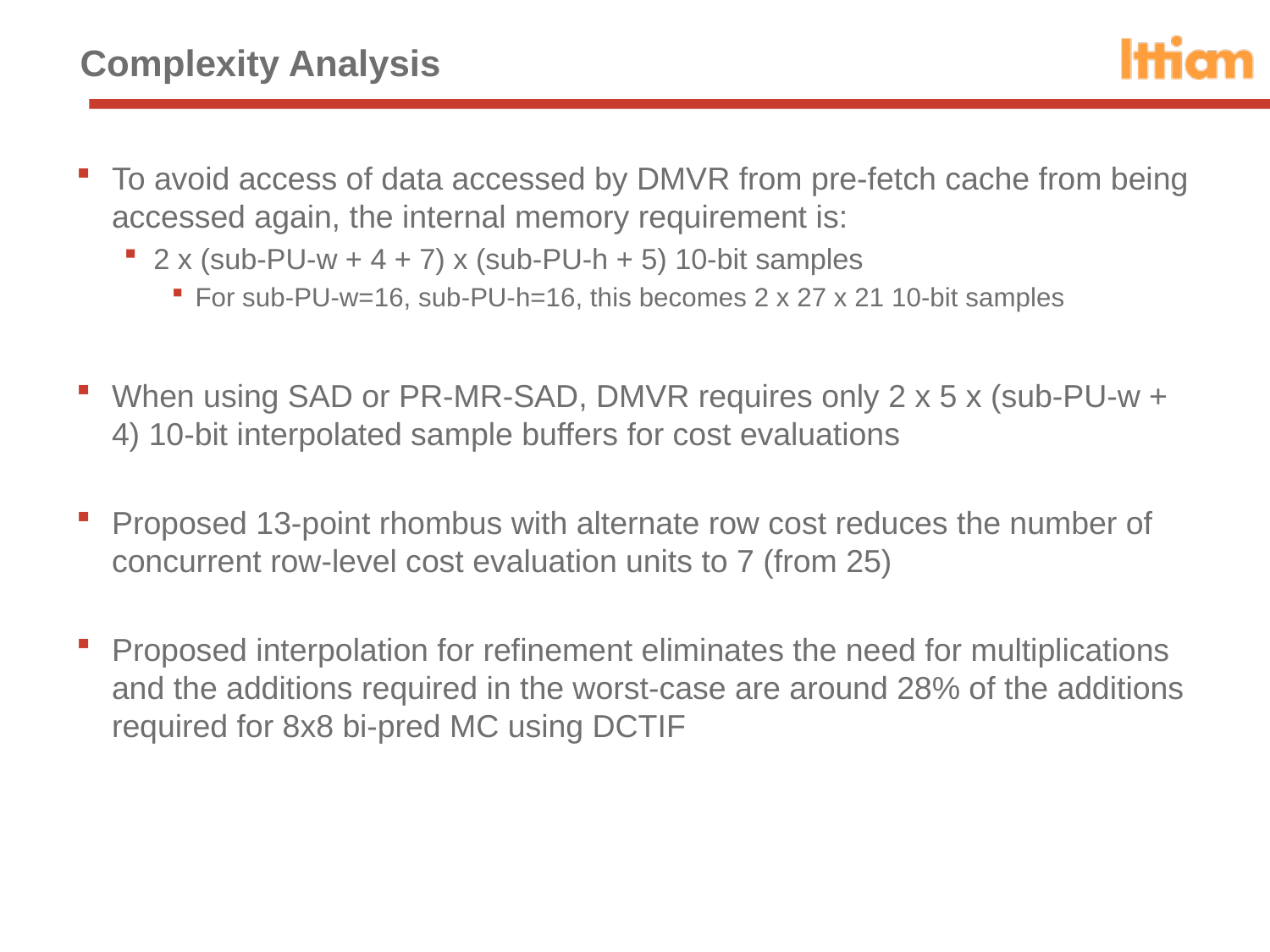

# Complexity Analysis
To avoid access of data accessed by DMVR from pre-fetch cache from being accessed again, the internal memory requirement is:
2 x (sub-PU-w + 4 + 7) x (sub-PU-h + 5) 10-bit samples
For sub-PU-w=16, sub-PU-h=16, this becomes 2 x 27 x 21 10-bit samples

When using SAD or PR-MR-SAD, DMVR requires only 2 x 5 x (sub-PU-w + 4) 10-bit interpolated sample buffers for cost evaluations

Proposed 13-point rhombus with alternate row cost reduces the number of concurrent row-level cost evaluation units to 7 (from 25)

Proposed interpolation for refinement eliminates the need for multiplications and the additions required in the worst-case are around 28% of the additions required for 8x8 bi-pred MC using DCTIF